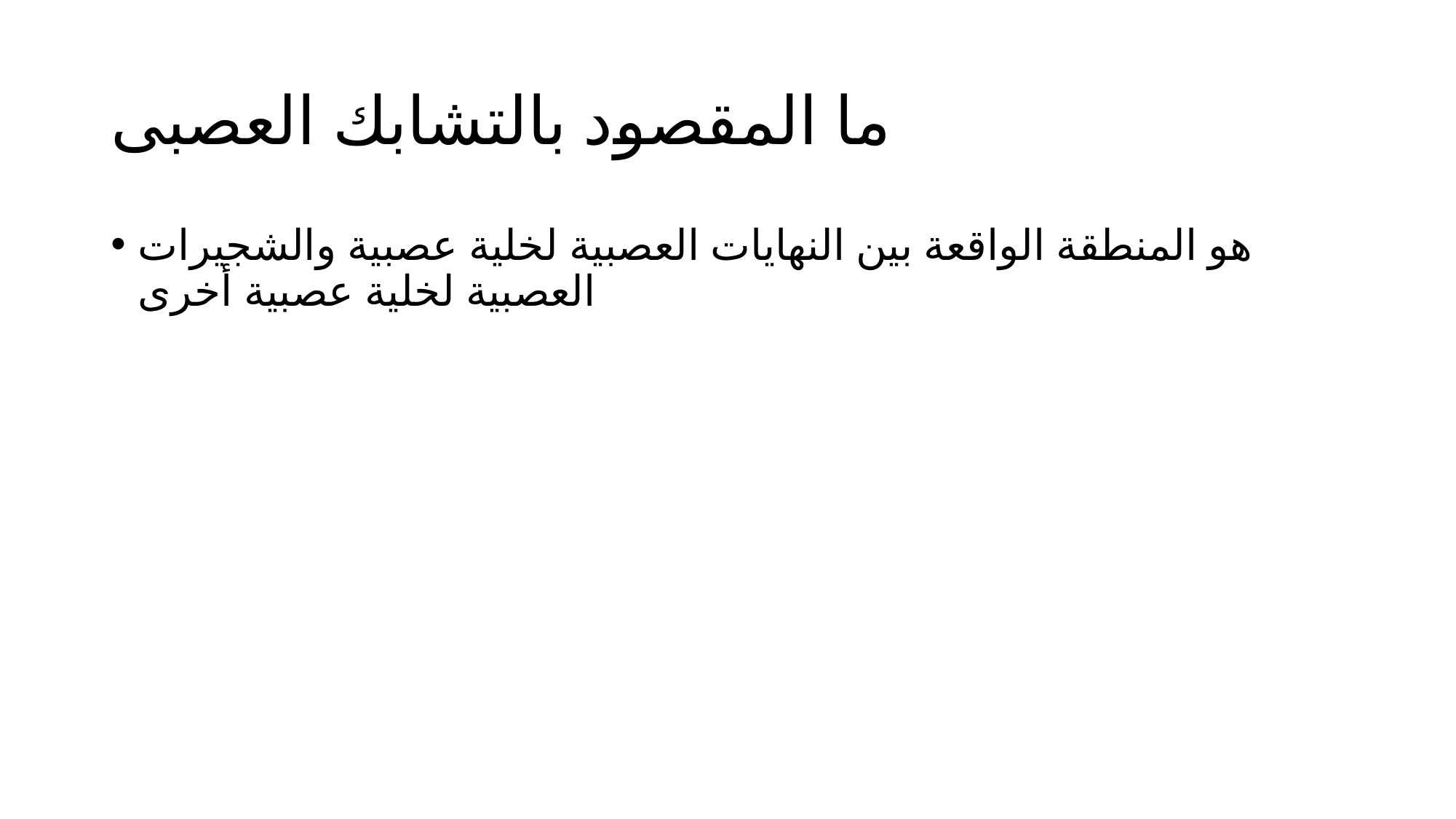

# ما المقصود بالتشابك العصبى
هو المنطقة الواقعة بين النهايات العصبية لخلية عصبية والشجيرات العصبية لخلية عصبية أخرى